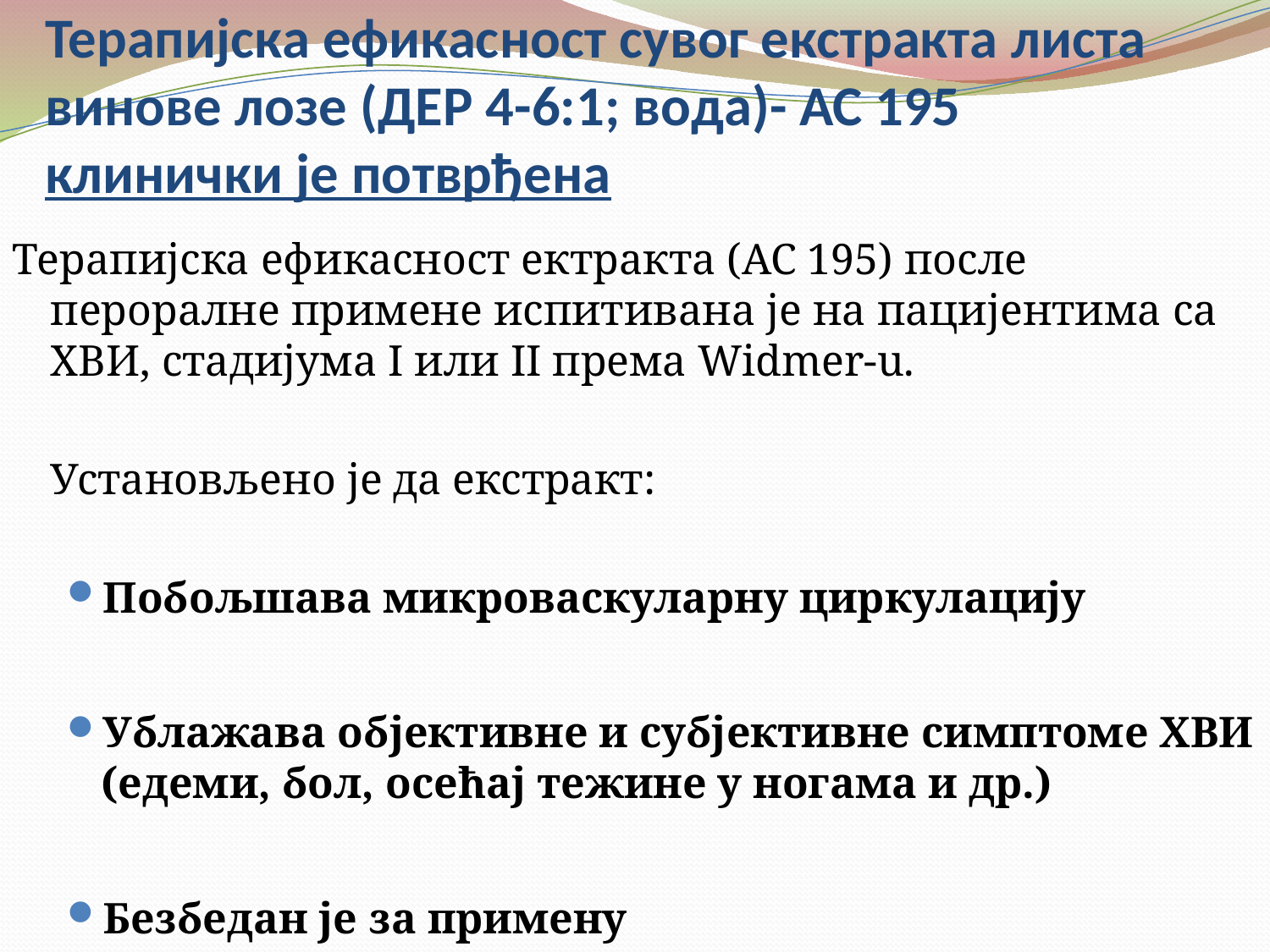

# Терапијска ефикасност сувог екстракта листа винове лозе (ДЕР 4-6:1; вода)- АС 195 клинички је потврђена
Терапијска ефикасност ектракта (АС 195) после пероралне примене испитивана је на пацијентима са ХВИ, стадијума I или II према Widmer-u.

	Установљено је да екстракт:

Побољшава микроваскуларну циркулацију

Ублажава објективне и субјективне симптоме ХВИ (едеми, бол, осећај тежине у ногама и др.)

Безбедан је за примену